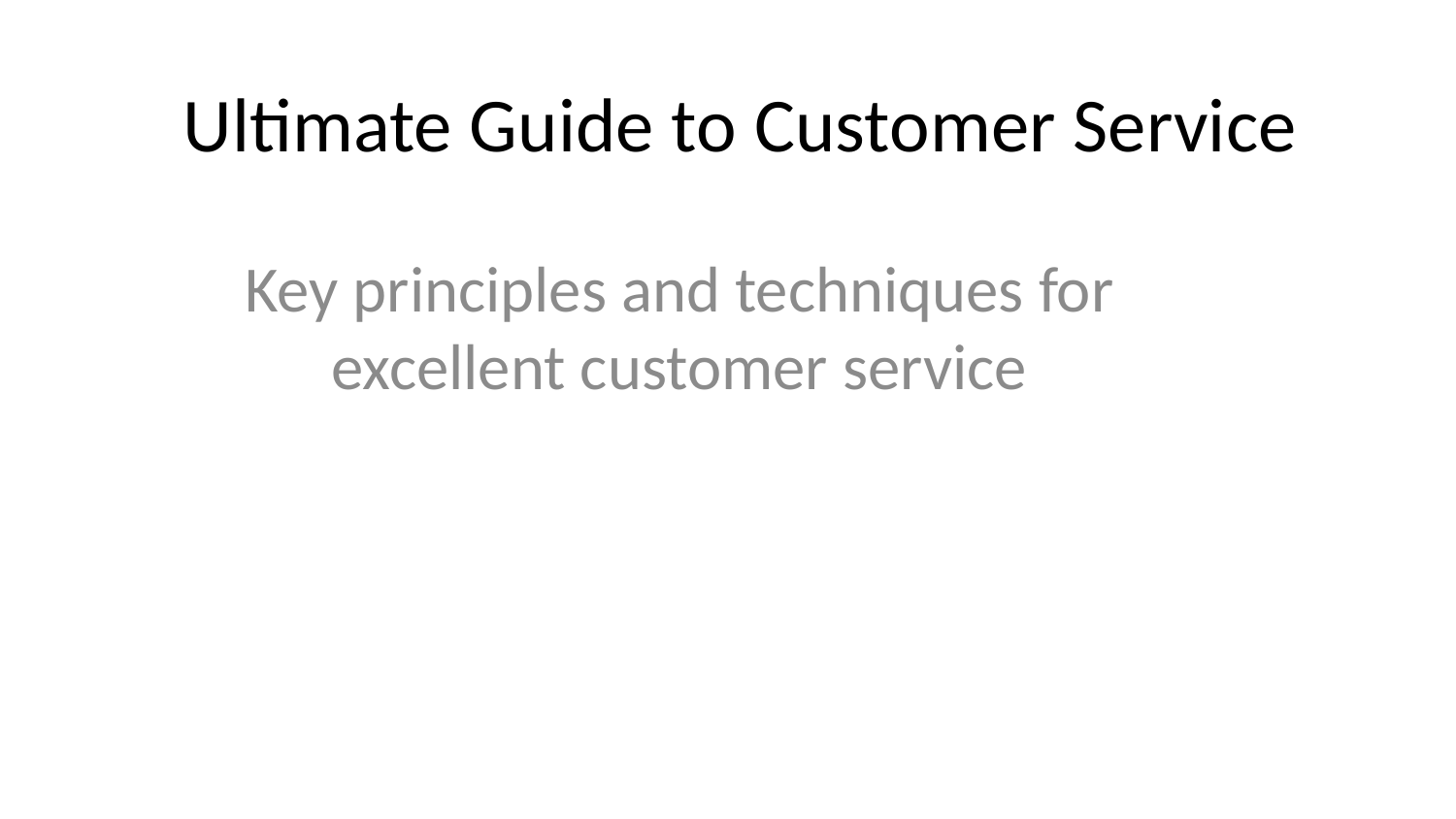

# Ultimate Guide to Customer Service
Key principles and techniques for excellent customer service